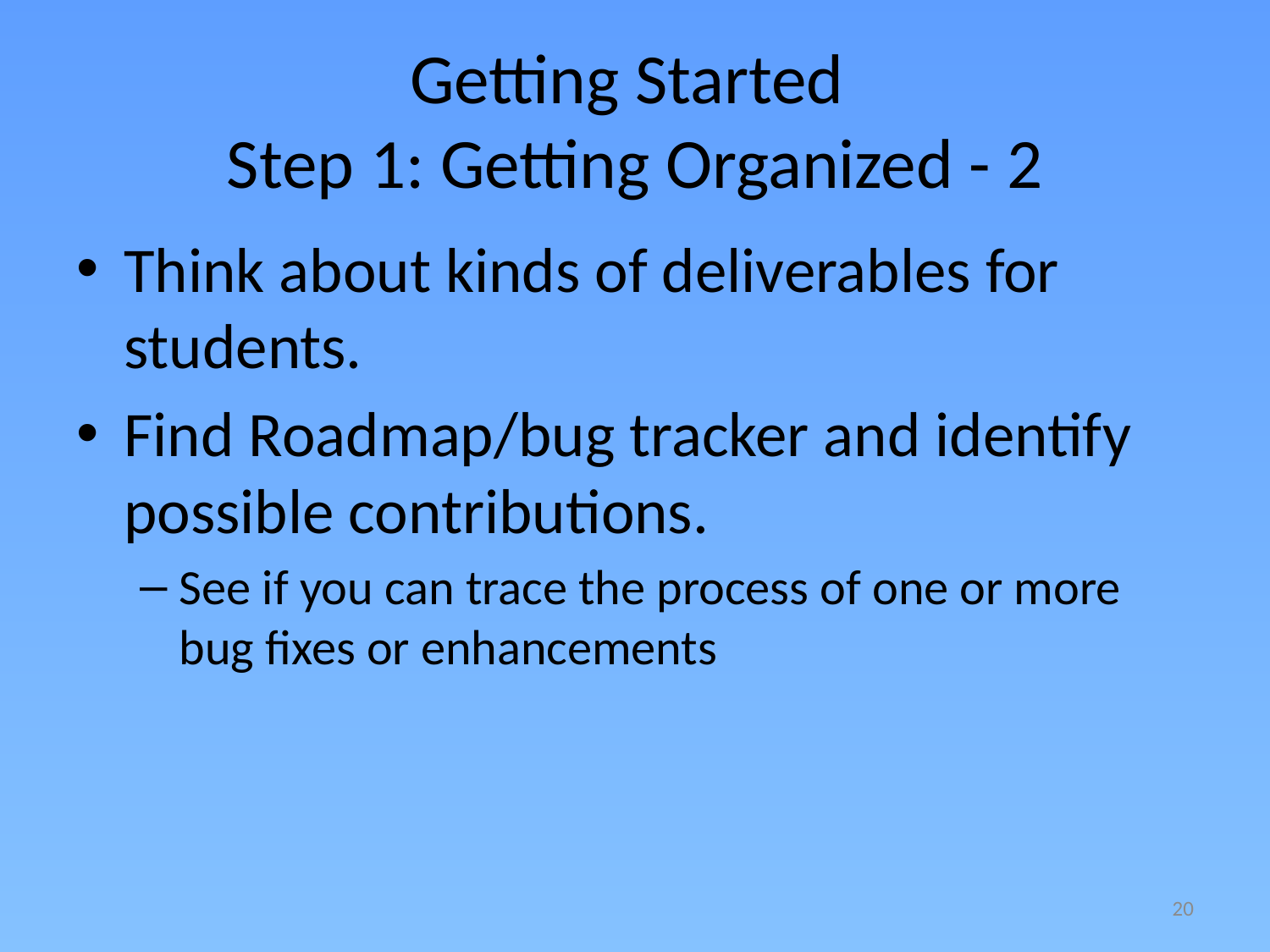

# Getting Started Step 1: Getting Organized - 2
Think about kinds of deliverables for students.
Find Roadmap/bug tracker and identify possible contributions.
See if you can trace the process of one or more bug fixes or enhancements

20